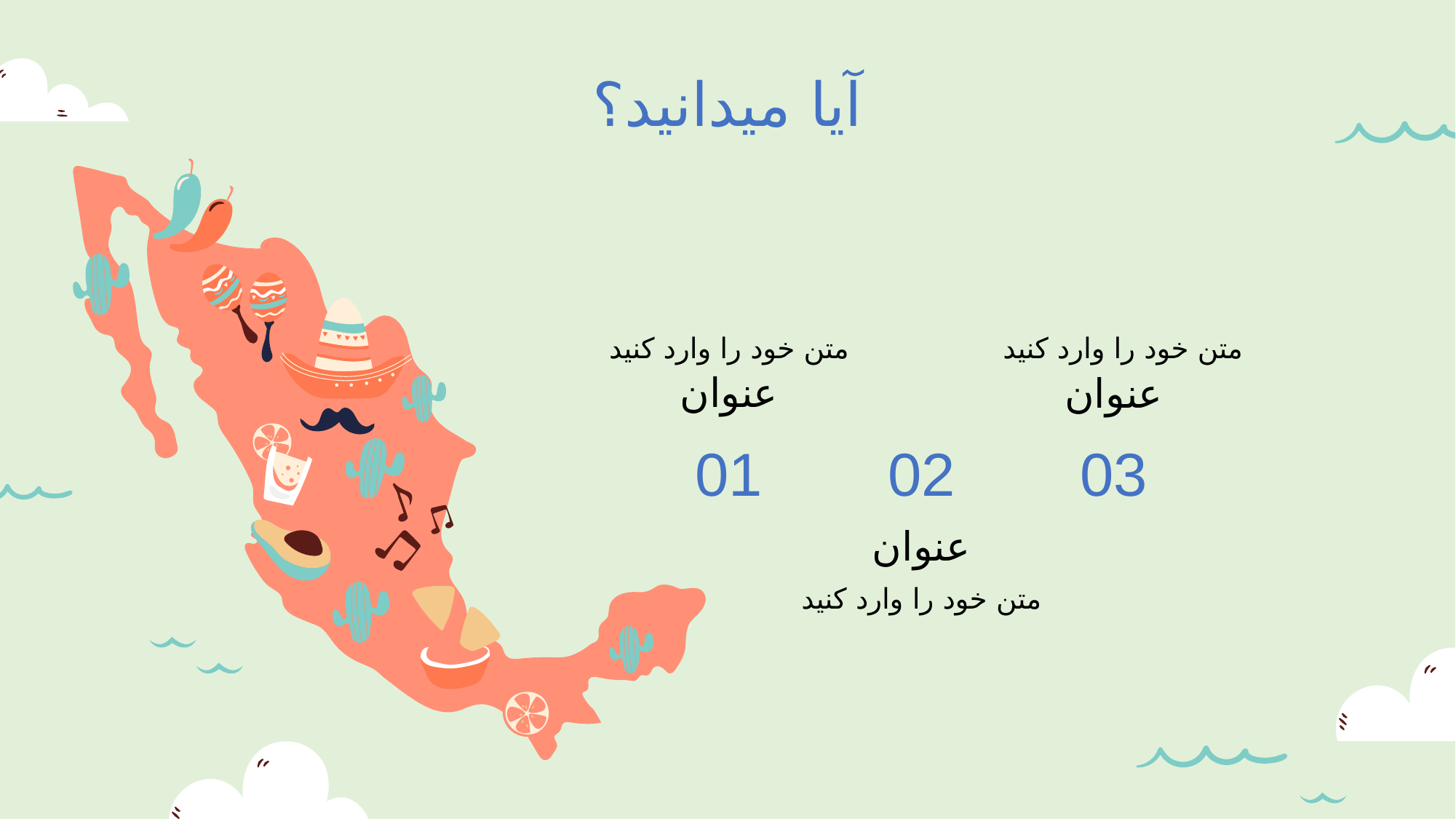

آیا میدانید؟

متن خود را وارد کنید
متن خود را وارد کنید

عنوان
عنوان

01
02
03

# عنوان

متن خود را وارد کنید